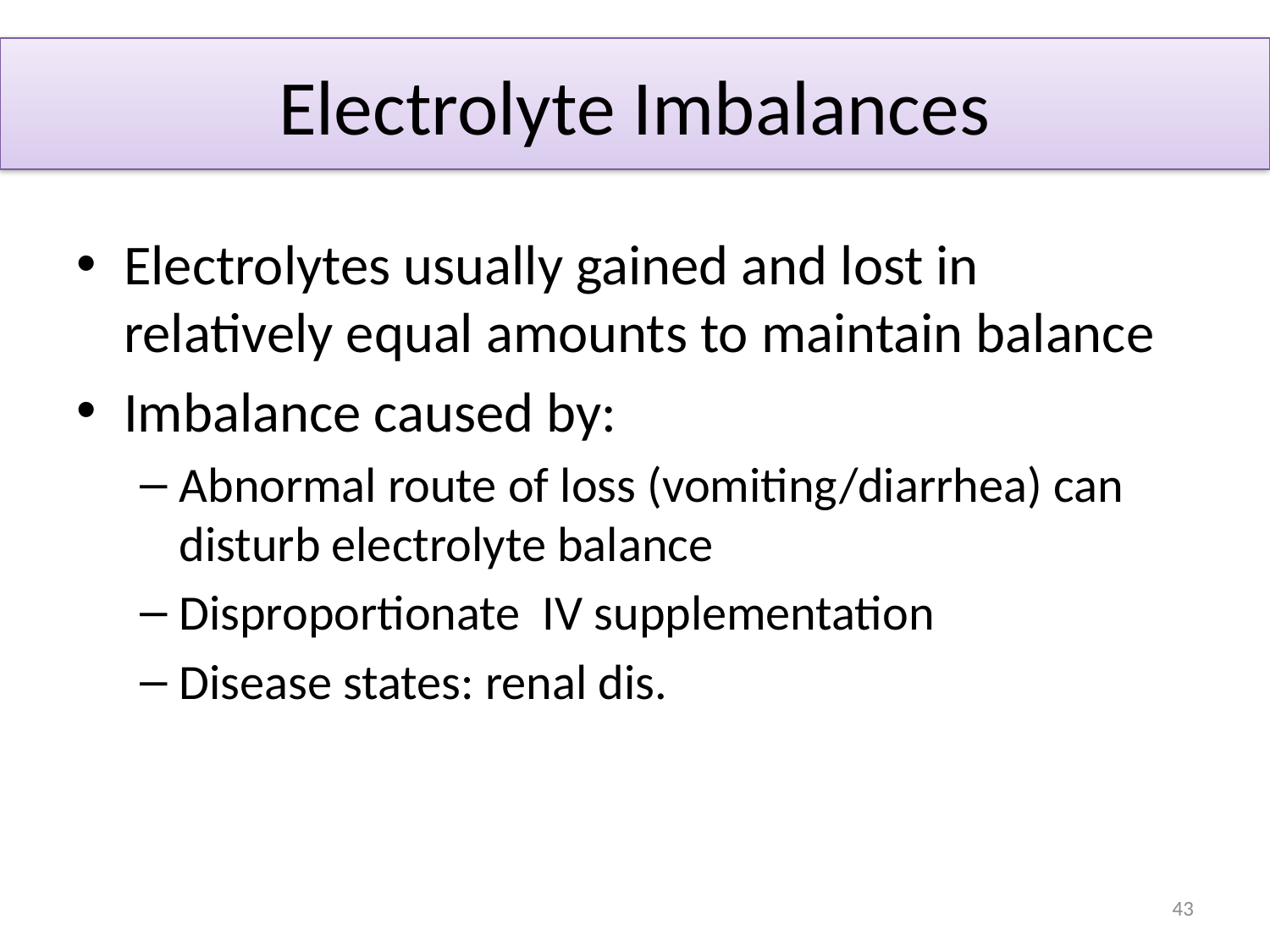

# Electrolyte Imbalances
Electrolytes usually gained and lost in relatively equal amounts to maintain balance
Imbalance caused by:
Abnormal route of loss (vomiting/diarrhea) can disturb electrolyte balance
Disproportionate  IV supplementation
Disease states: renal dis.
43